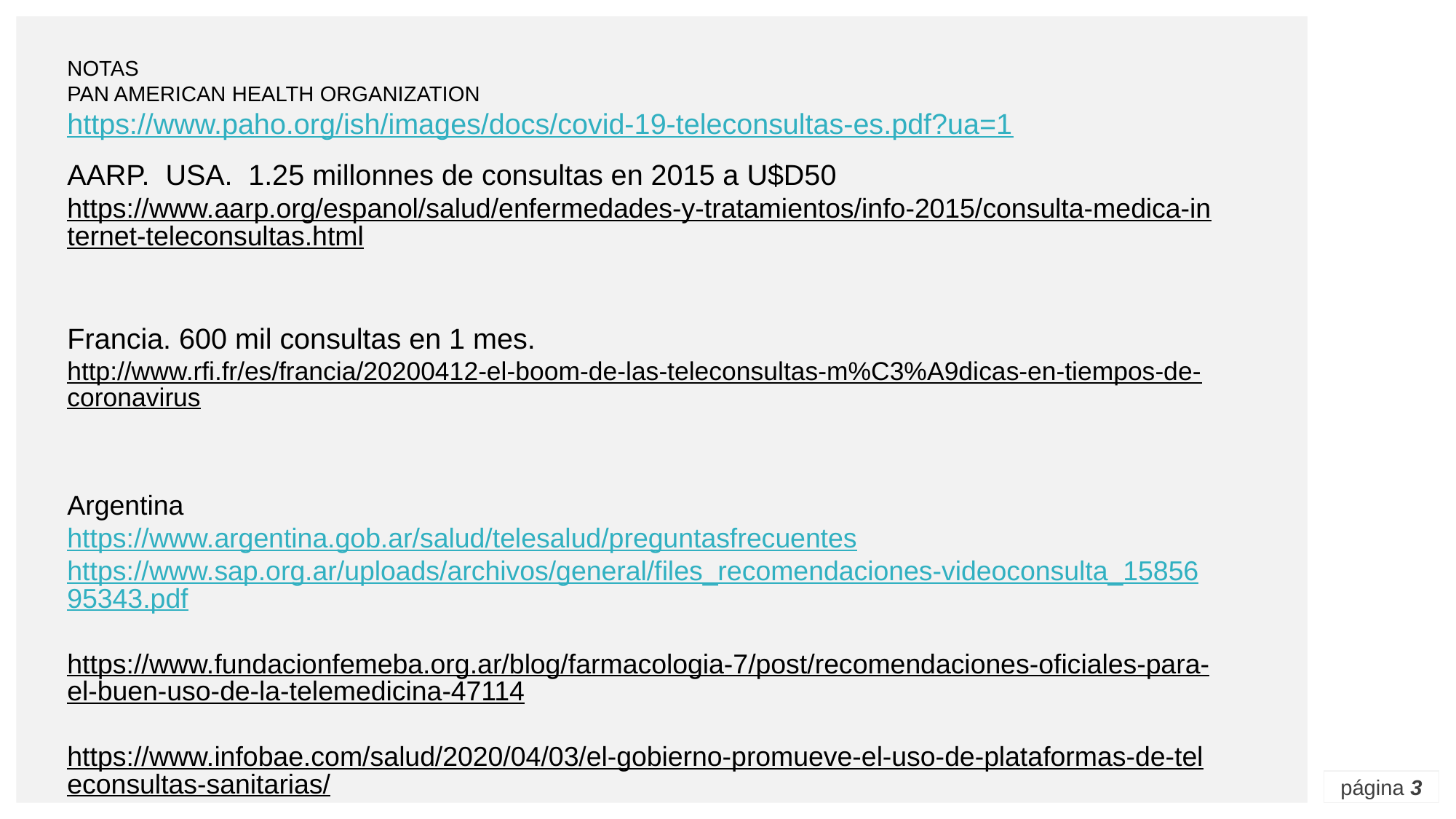

NOTAS
PAN AMERICAN HEALTH ORGANIZATION
https://www.paho.org/ish/images/docs/covid-19-teleconsultas-es.pdf?ua=1
AARP.  USA.  1.25 millonnes de consultas en 2015 a U$D50
https://www.aarp.org/espanol/salud/enfermedades-y-tratamientos/info-2015/consulta-medica-internet-teleconsultas.html
Francia. 600 mil consultas en 1 mes.
http://www.rfi.fr/es/francia/20200412-el-boom-de-las-teleconsultas-m%C3%A9dicas-en-tiempos-de-coronavirus
Argentina
https://www.argentina.gob.ar/salud/telesalud/preguntasfrecuentes
https://www.sap.org.ar/uploads/archivos/general/files_recomendaciones-videoconsulta_1585695343.pdf
https://www.fundacionfemeba.org.ar/blog/farmacologia-7/post/recomendaciones-oficiales-para-el-buen-uso-de-la-telemedicina-47114
https://www.infobae.com/salud/2020/04/03/el-gobierno-promueve-el-uso-de-plataformas-de-teleconsultas-sanitarias/
http://www.isalud.edu.ar/news/links/Teleconsulta.pdf
página 3